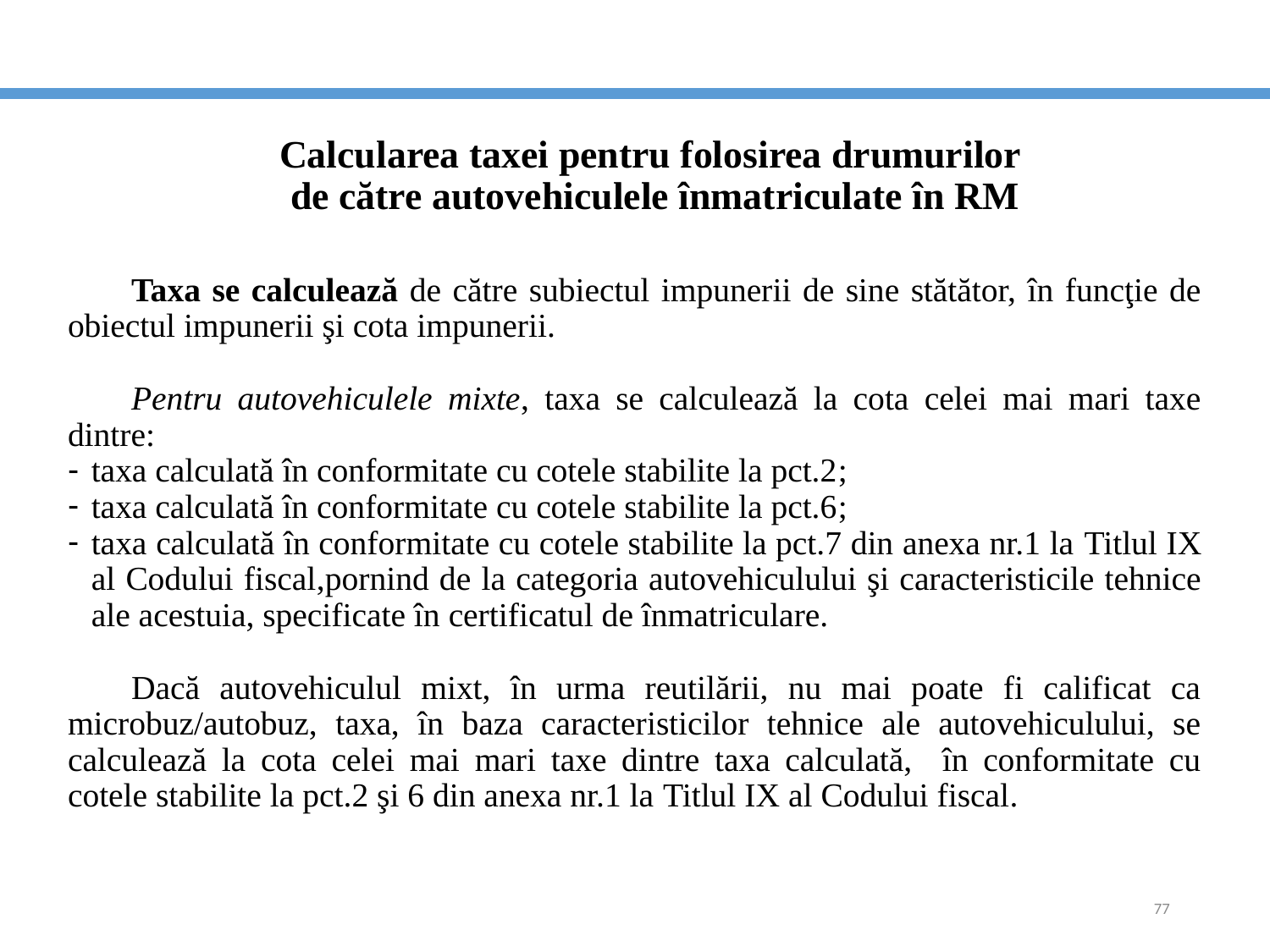

# Calcularea taxei pentru folosirea drumurilor de către autovehiculele înmatriculate în RM

Taxa se calculează de către subiectul impunerii de sine stătător, în funcţie de obiectul impunerii şi cota impunerii.

Pentru autovehiculele mixte, taxa se calculează la cota celei mai mari taxe dintre:
taxa calculată în conformitate cu cotele stabilite la pct.2;
taxa calculată în conformitate cu cotele stabilite la pct.6;
taxa calculată în conformitate cu cotele stabilite la pct.7 din anexa nr.1 la Titlul IX al Codului fiscal,pornind de la categoria autovehiculului şi caracteristicile tehnice ale acestuia, specificate în certificatul de înmatriculare.

Dacă autovehiculul mixt, în urma reutilării, nu mai poate fi calificat ca microbuz/autobuz, taxa, în baza caracteristicilor tehnice ale autovehiculului, se calculează la cota celei mai mari taxe dintre taxa calculată,  în conformitate cu cotele stabilite la pct.2 şi 6 din anexa nr.1 la Titlul IX al Codului fiscal.

77